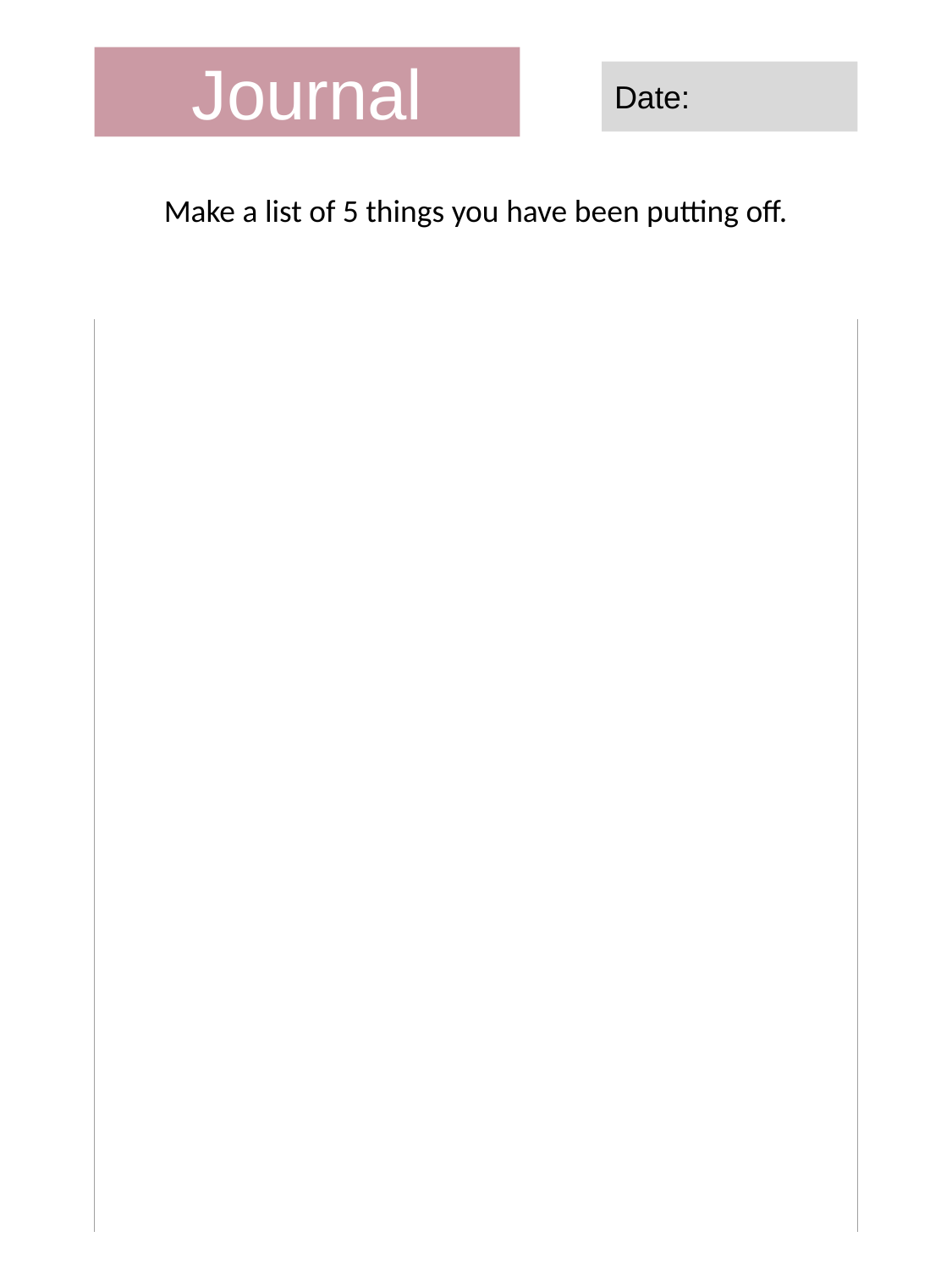

Journal

Date:
Make a list of 5 things you have been putting off.
|  |
| --- |
|  |
|  |
|  |
|  |
|  |
|  |
|  |
|  |
|  |
|  |
|  |
|  |
|  |
|  |
|  |
|  |
|  |
|  |
|  |
|  |
|  |